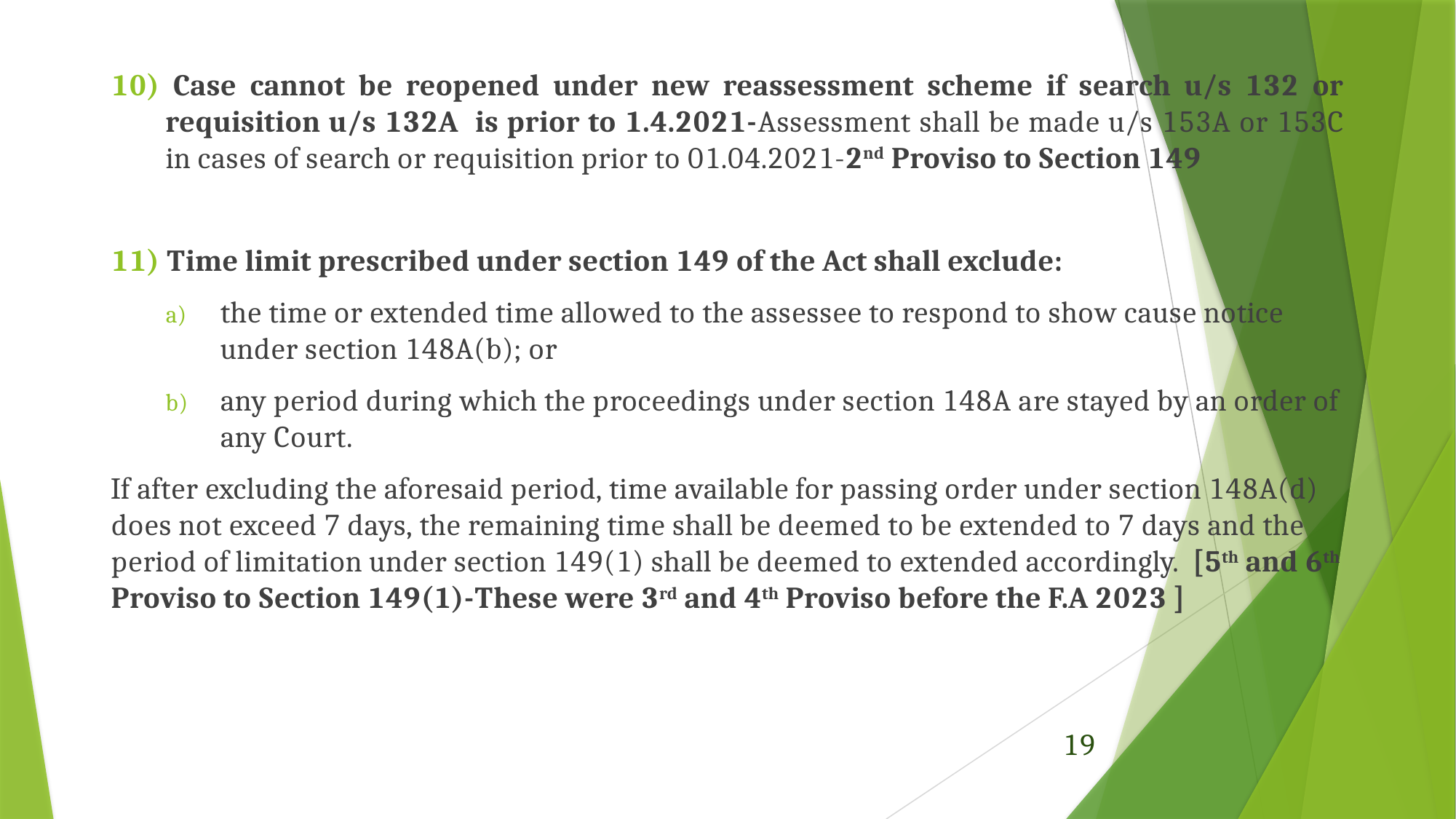

10) Case cannot be reopened under new reassessment scheme if search u/s 132 or requisition u/s 132A  is prior to 1.4.2021-Assessment shall be made u/s 153A or 153C in cases of search or requisition prior to 01.04.2021-2nd Proviso to Section 149

11) Time limit prescribed under section 149 of the Act shall exclude:
the time or extended time allowed to the assessee to respond to show cause notice under section 148A(b); or
any period during which the proceedings under section 148A are stayed by an order of any Court.
If after excluding the aforesaid period, time available for passing order under section 148A(d) does not exceed 7 days, the remaining time shall be deemed to be extended to 7 days and the period of limitation under section 149(1) shall be deemed to extended accordingly.  [5th and 6th Proviso to Section 149(1)-These were 3rd and 4th Proviso before the F.A 2023 ]

19